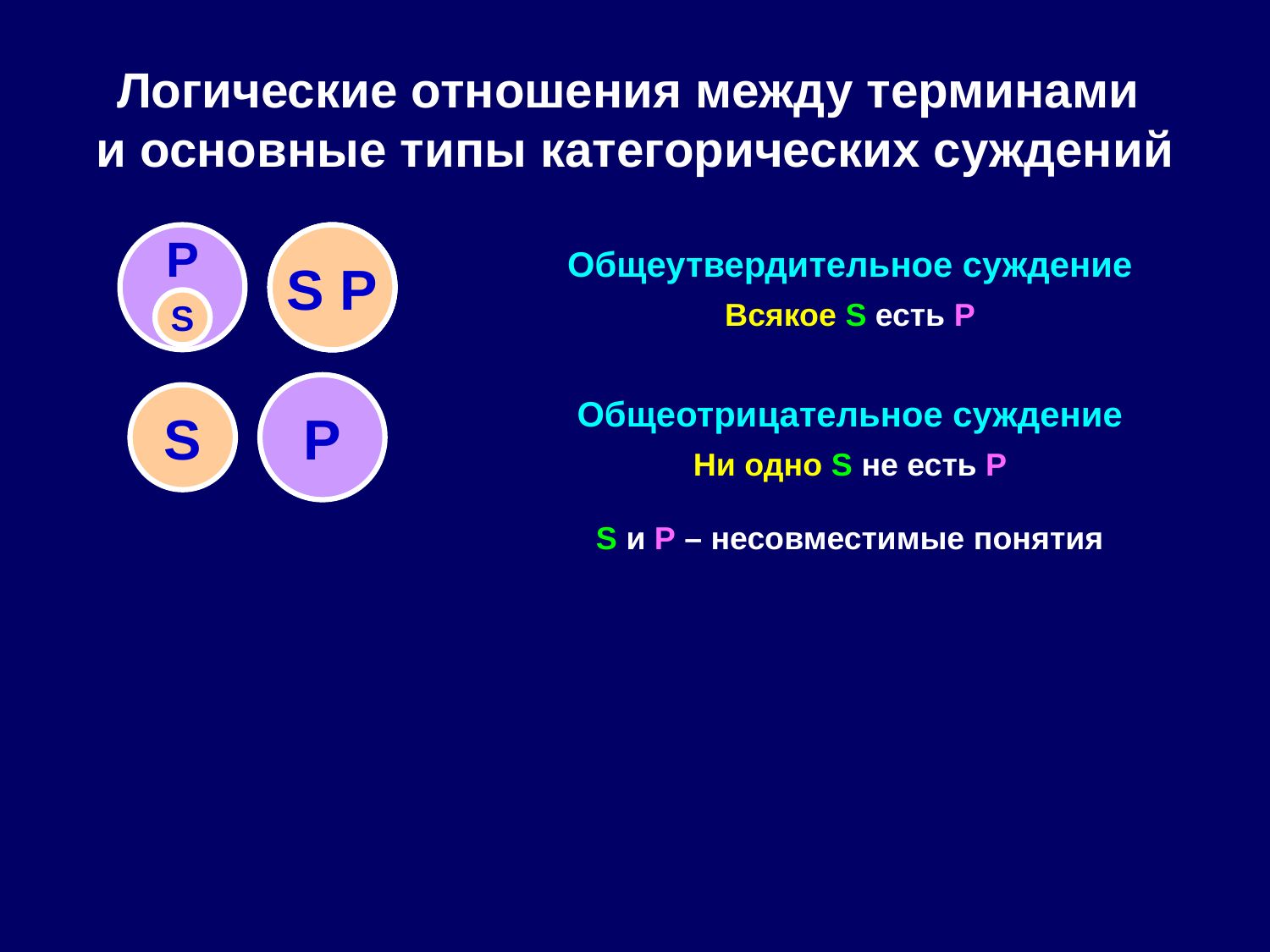

# Логические отношения между терминами и основные типы категорических суждений
P
Общеутвердительное суждение
Всякое S есть P
P
S
S P
S
P
Общеотрицательное суждение
Ни одно S не есть P
S
S и P – несовместимые понятия